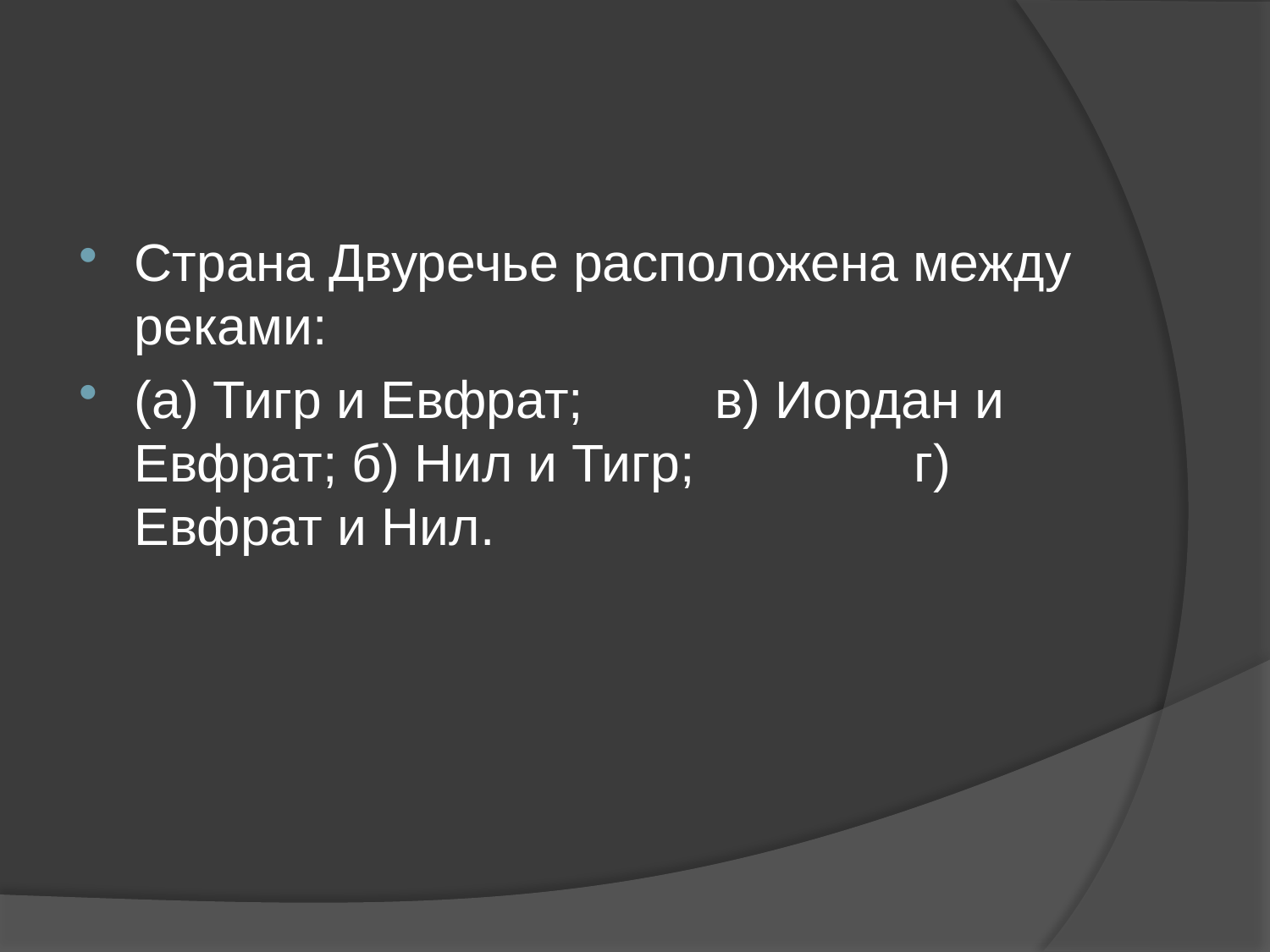

#
Страна Двуречье расположена между реками:
(а) Тигр и Евфрат;         в) Иордан и Евфрат; б) Нил и Тигр;               г) Евфрат и Нил.